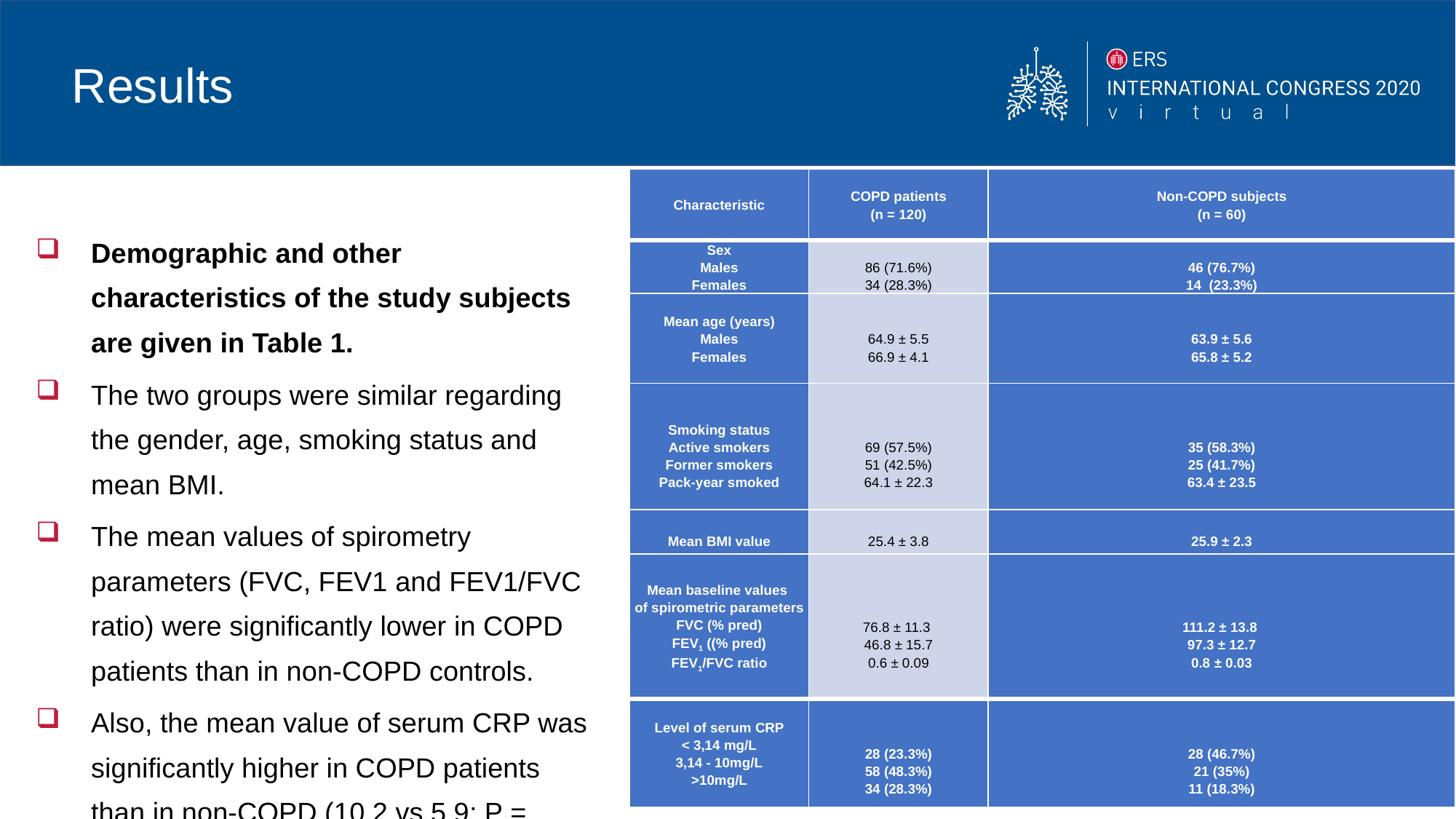

# Results

Demographic and other characteristics of the study subjects are given in Table 1.
The two groups were similar regarding the gender, age, smoking status and mean BMI.
The mean values of spirometry parameters (FVC, FEV1 and FEV1/FVC ratio) were significantly lower in COPD patients than in non-COPD controls.
Also, the mean value of serum CRP was significantly higher in COPD patients than in non-COPD (10.2 vs 5.9; P = 0.04), suggesting a low-grade systemic inflammation in these patients.

| Characteristic | COPD patients (n = 120) | Non-COPD subjects (n = 60) |
| --- | --- | --- |
| Sex Males Females | 86 (71.6%) 34 (28.3%) | 46 (76.7%) 14 (23.3%) |
| Mean age (years) Males Females | 64.9 ± 5.5 66.9 ± 4.1 | 63.9 ± 5.6 65.8 ± 5.2 |
| Smoking status Active smokers Former smokers Pack-year smoked | 69 (57.5%) 51 (42.5%) 64.1 ± 22.3 | 35 (58.3%) 25 (41.7%) 63.4 ± 23.5 |
| Mean BMI value | 25.4 ± 3.8 | 25.9 ± 2.3 |
| Mean baseline values of spirometric parameters FVC (% pred) FEV1 ((% pred) FEV1/FVC ratio | 76.8 ± 11.3 46.8 ± 15.7 0.6 ± 0.09 | 111.2 ± 13.8 97.3 ± 12.7 0.8 ± 0.03 |
| Level of serum CRP < 3,14 mg/L 3,14 - 10mg/L >10mg/L | 28 (23.3%) 58 (48.3%) 34 (28.3%) | 28 (46.7%) 21 (35%) 11 (18.3%) |